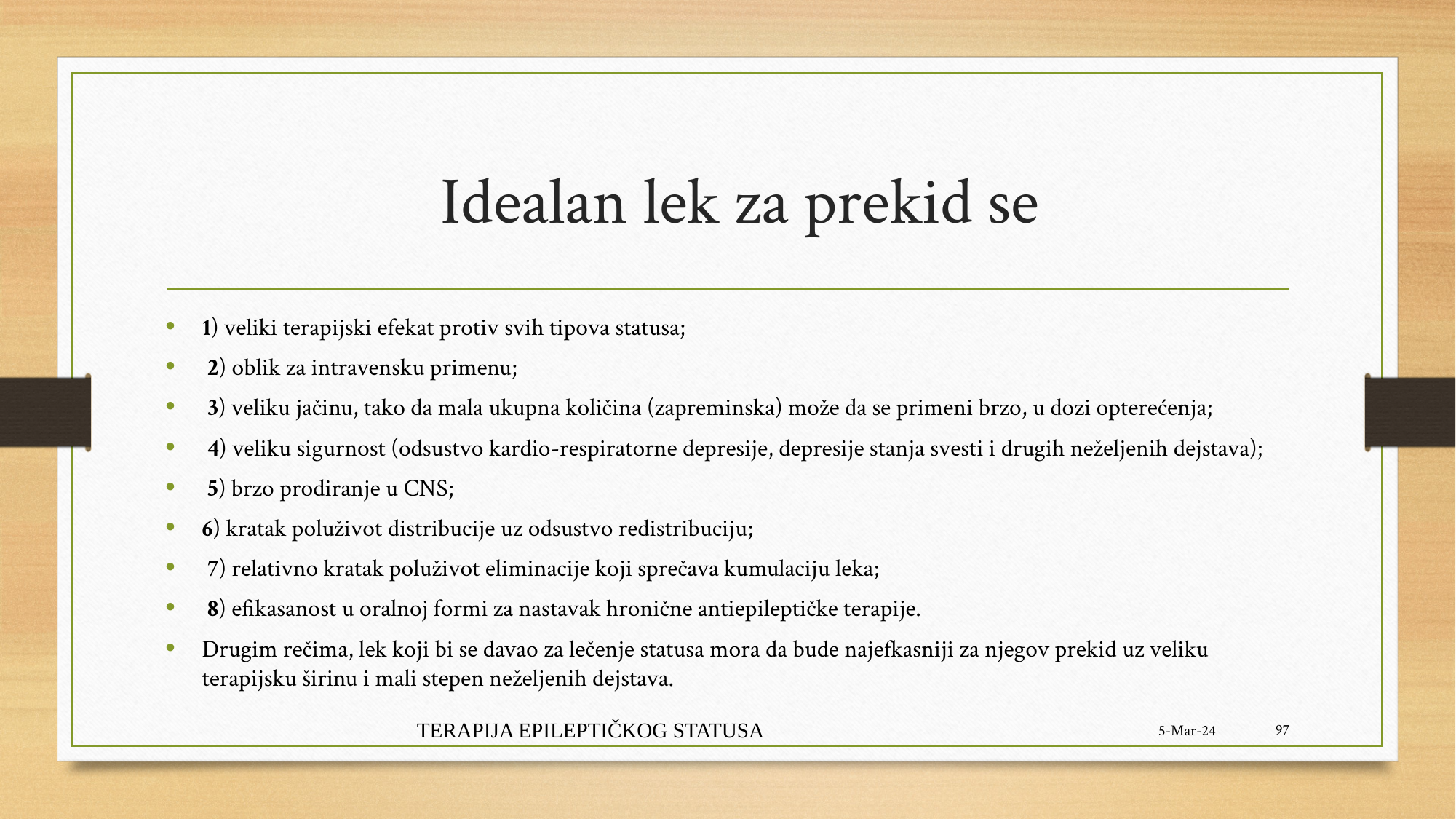

# Idealan lek za prekid se
1) veliki terapijski efekat protiv svih tipova statusa;
 2) oblik za intravensku primenu;
 3) veliku jačinu, tako da mala ukupna količina (zapreminska) može da se primeni brzo, u dozi opterećenja;
 4) veliku sigurnost (odsustvo kardio-respiratorne depresije, depresije stanja svesti i drugih neželjenih dejstava);
 5) brzo prodiranje u CNS;
6) kratak poluživot distribucije uz odsustvo redistribuciju;
 7) relativno kratak poluživot eliminacije koji sprečava kumulaciju leka;
 8) efikasanost u oralnoj formi za nastavak hronične antiepileptičke terapije.
Drugim rečima, lek koji bi se davao za lečenje statusa mora da bude najefkasniji za njegov prekid uz veliku terapijsku širinu i mali stepen neželjenih dejstava.

TERAPIJA EPILEPTIČKOG STATUSA
5-Mar-24
97